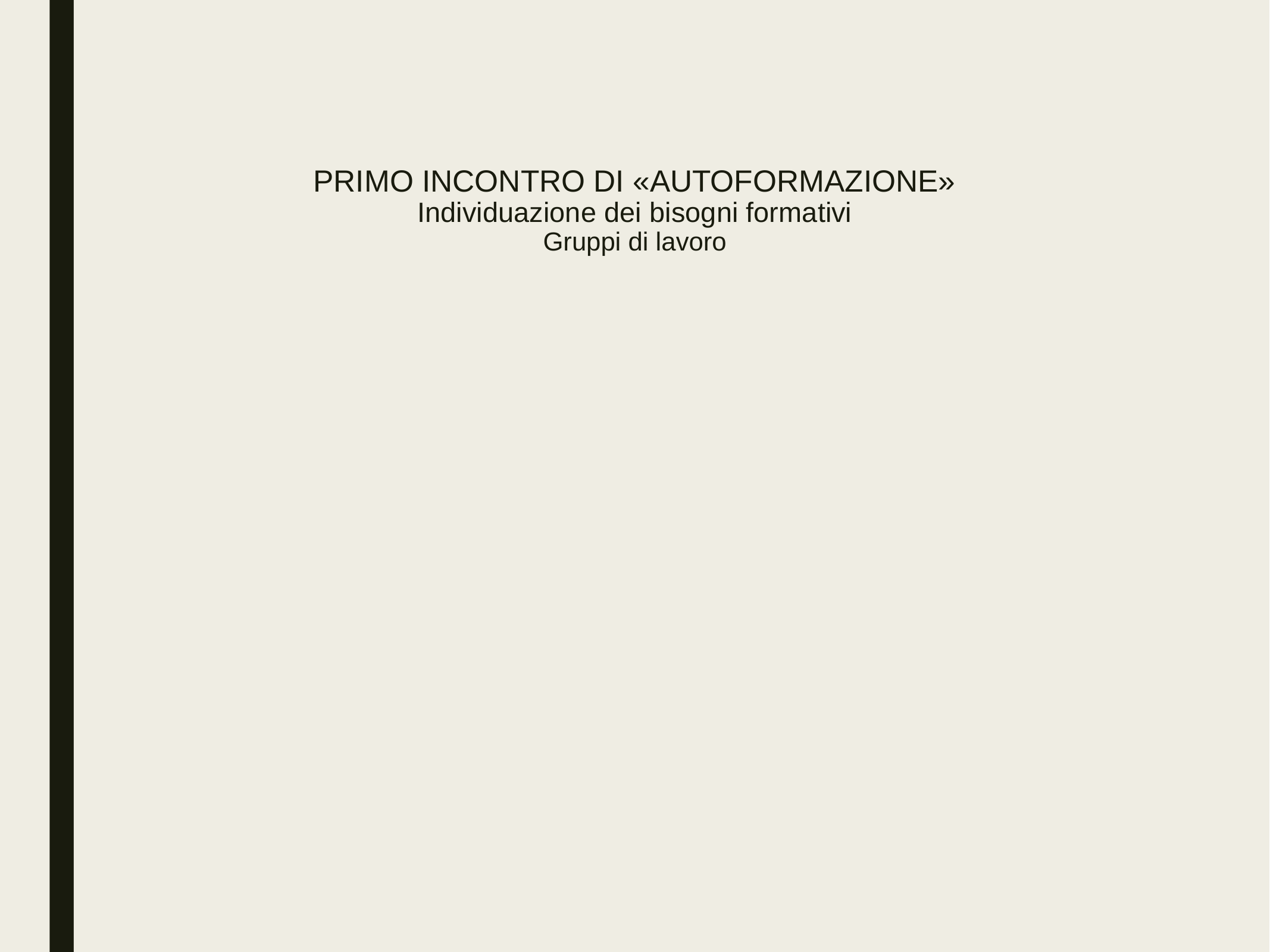

# PRIMO INCONTRO DI «AUTOFORMAZIONE» Individuazione dei bisogni formativi Gruppi di lavoro